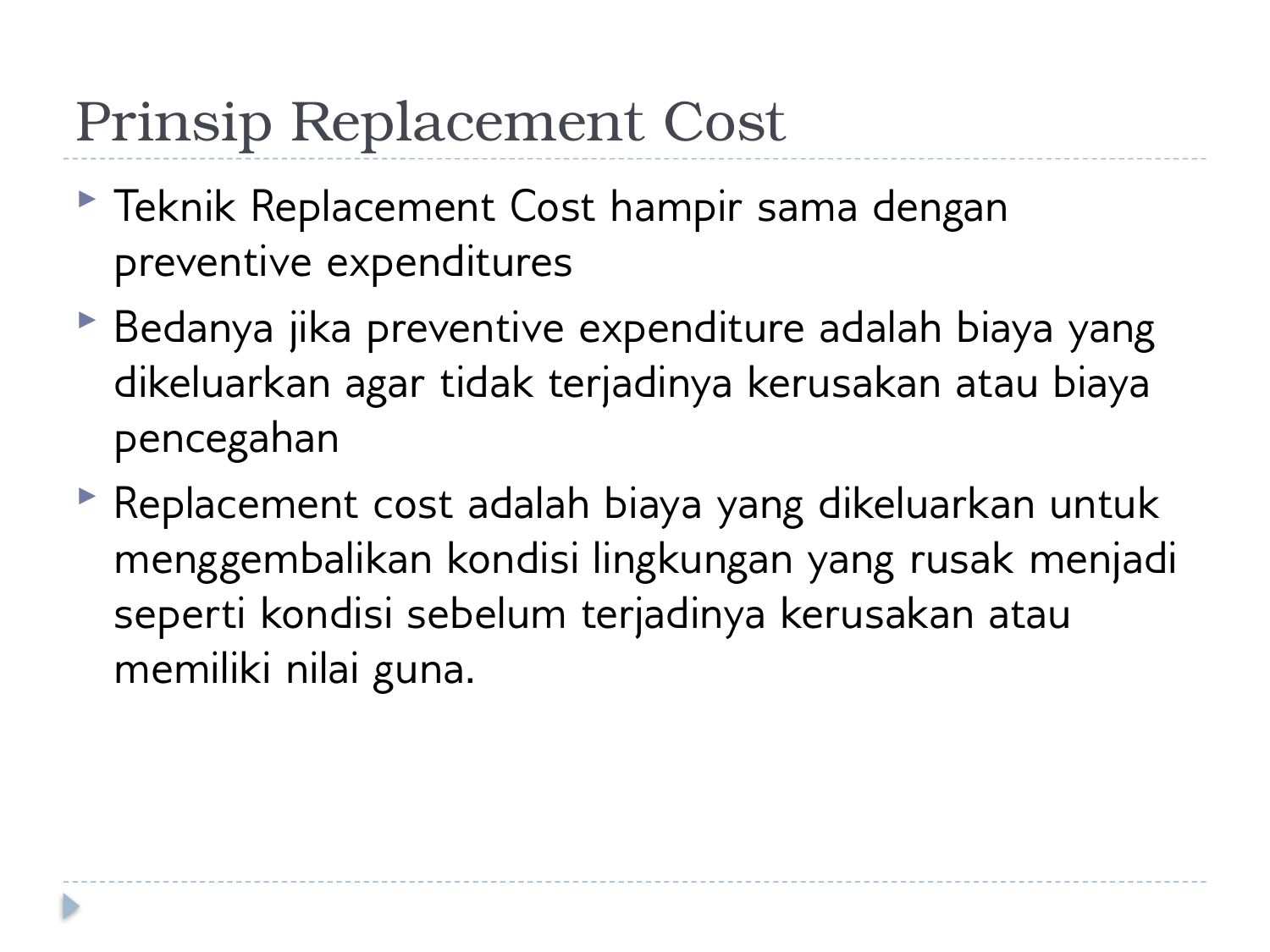

# Prinsip Replacement Cost
Teknik Replacement Cost hampir sama dengan preventive expenditures
Bedanya jika preventive expenditure adalah biaya yang dikeluarkan agar tidak terjadinya kerusakan atau biaya pencegahan
Replacement cost adalah biaya yang dikeluarkan untuk menggembalikan kondisi lingkungan yang rusak menjadi seperti kondisi sebelum terjadinya kerusakan atau memiliki nilai guna.